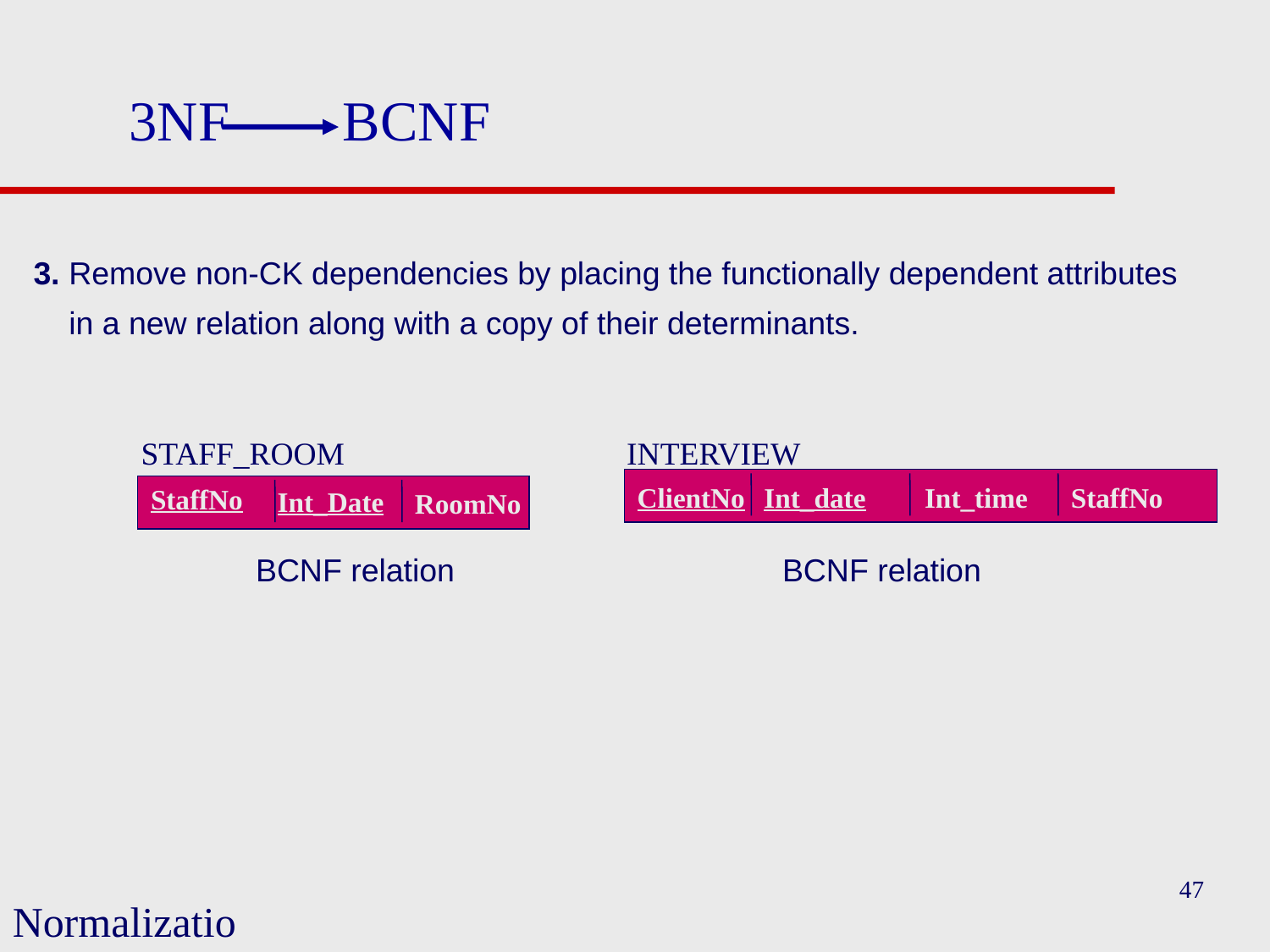

# 3NF        BCNF

3. Remove non-CK dependencies by placing the functionally dependent attributes
    in a new relation along with a copy of their determinants.

                         BCNF relation                                     BCNF relation

STAFF_ROOM
INTERVIEW

ClientNo

Int_date

Int_time

StaffNo
StaffNo

Int_Date

RoomNo
47
Normalization